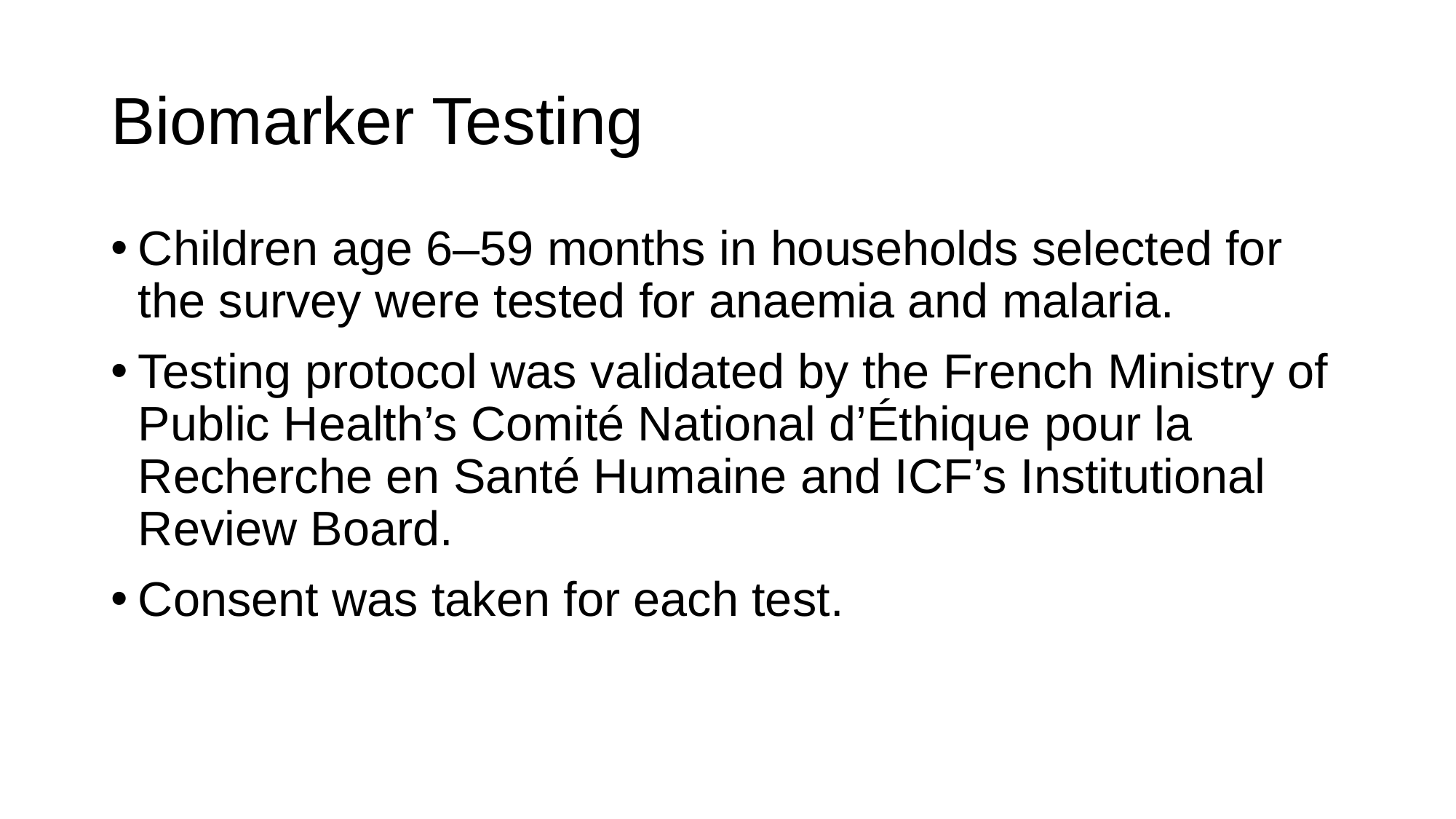

# Biomarker Testing
Children age 6–59 months in households selected for the survey were tested for anaemia and malaria.
Testing protocol was validated by the French Ministry of Public Health’s Comité National d’Éthique pour la Recherche en Santé Humaine and ICF’s Institutional Review Board.
Consent was taken for each test.